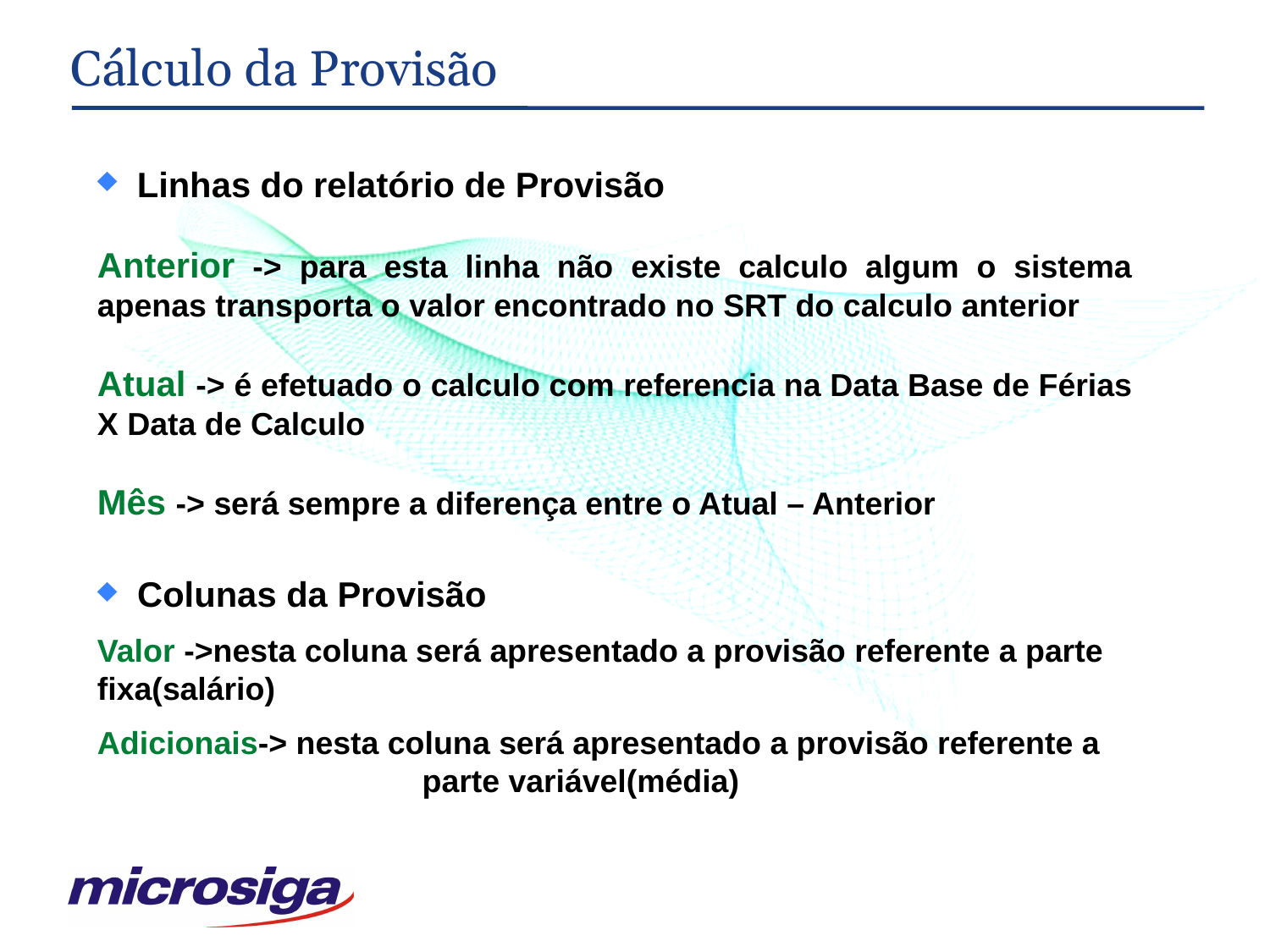

# Cálculo da Provisão
 Linhas do relatório de Provisão

Anterior -> para esta linha não existe calculo algum o sistema apenas transporta o valor encontrado no SRT do calculo anterior

Atual -> é efetuado o calculo com referencia na Data Base de Férias X Data de Calculo

Mês -> será sempre a diferença entre o Atual – Anterior
 Colunas da Provisão
Valor ->nesta coluna será apresentado a provisão referente a parte 	fixa(salário)
Adicionais-> nesta coluna será apresentado a provisão referente a 	       		        parte variável(média)